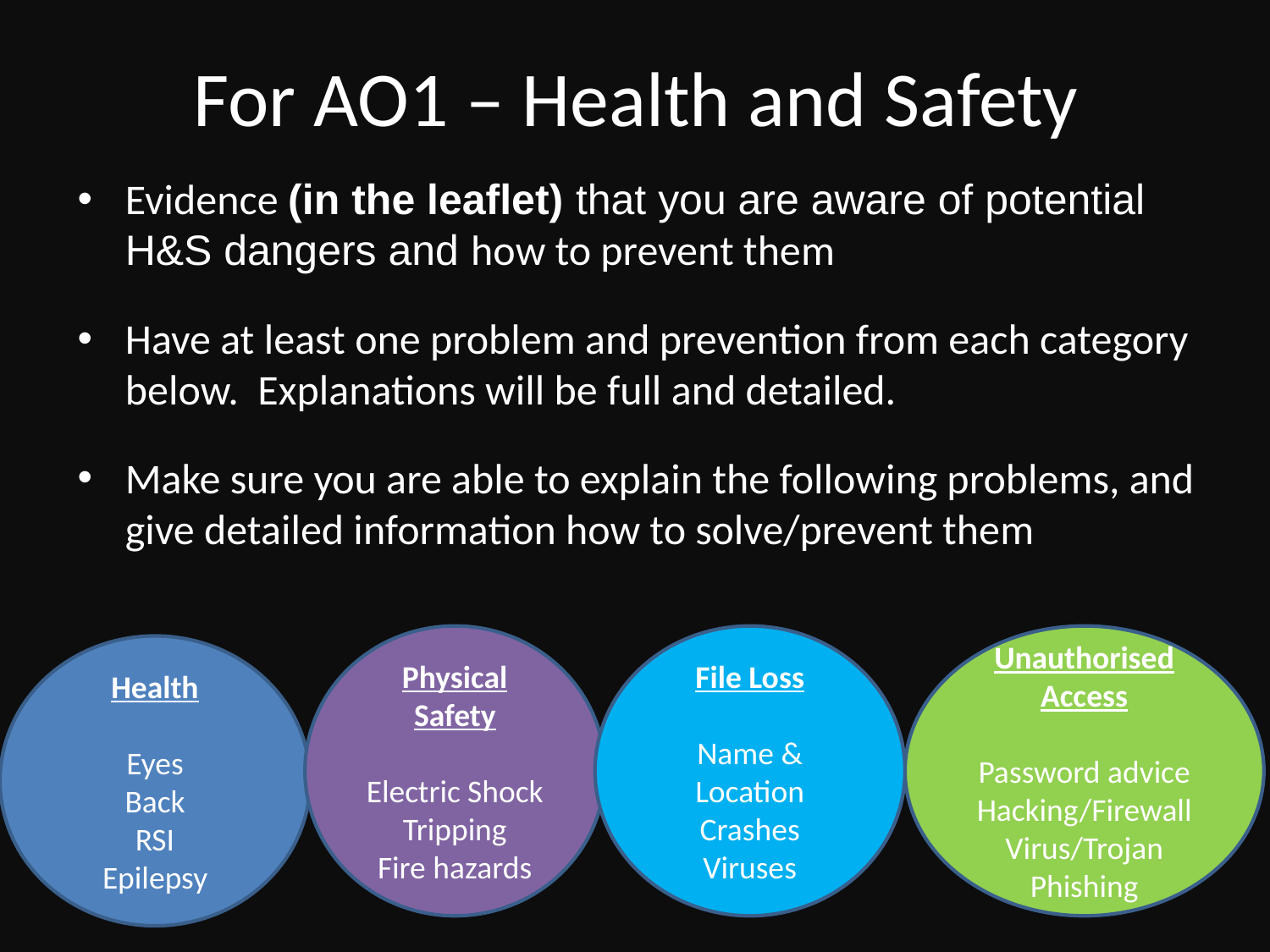

# For AO1 – Health and Safety
Evidence (in the leaflet) that you are aware of potential H&S dangers and how to prevent them

Have at least one problem and prevention from each category below.  Explanations will be full and detailed.

Make sure you are able to explain the following problems, and give detailed information how to solve/prevent them

Physical Safety

Electric Shock
Tripping
Fire hazards
File Loss

Name & Location
Crashes
Viruses
Unauthorised Access

Password advice
Hacking/Firewall
Virus/Trojan
Phishing
Health

Eyes
Back
RSI
Epilepsy